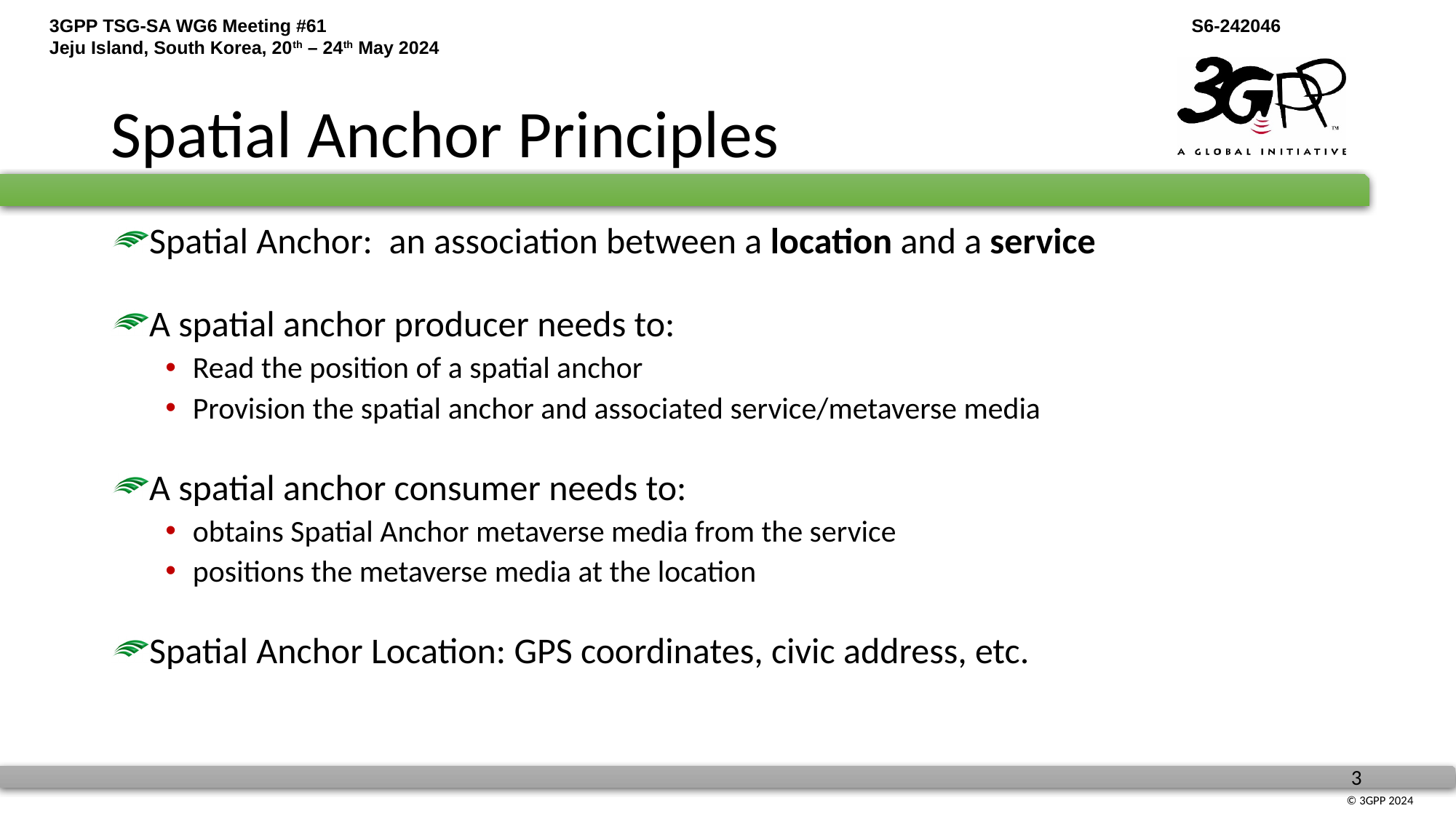

# Spatial Anchor Principles
Spatial Anchor:  an association between a location and a service

A spatial anchor producer needs to:
Read the position of a spatial anchor
Provision the spatial anchor and associated service/metaverse media

A spatial anchor consumer needs to:
obtains Spatial Anchor metaverse media from the service
positions the metaverse media at the location

Spatial Anchor Location: GPS coordinates, civic address, etc.